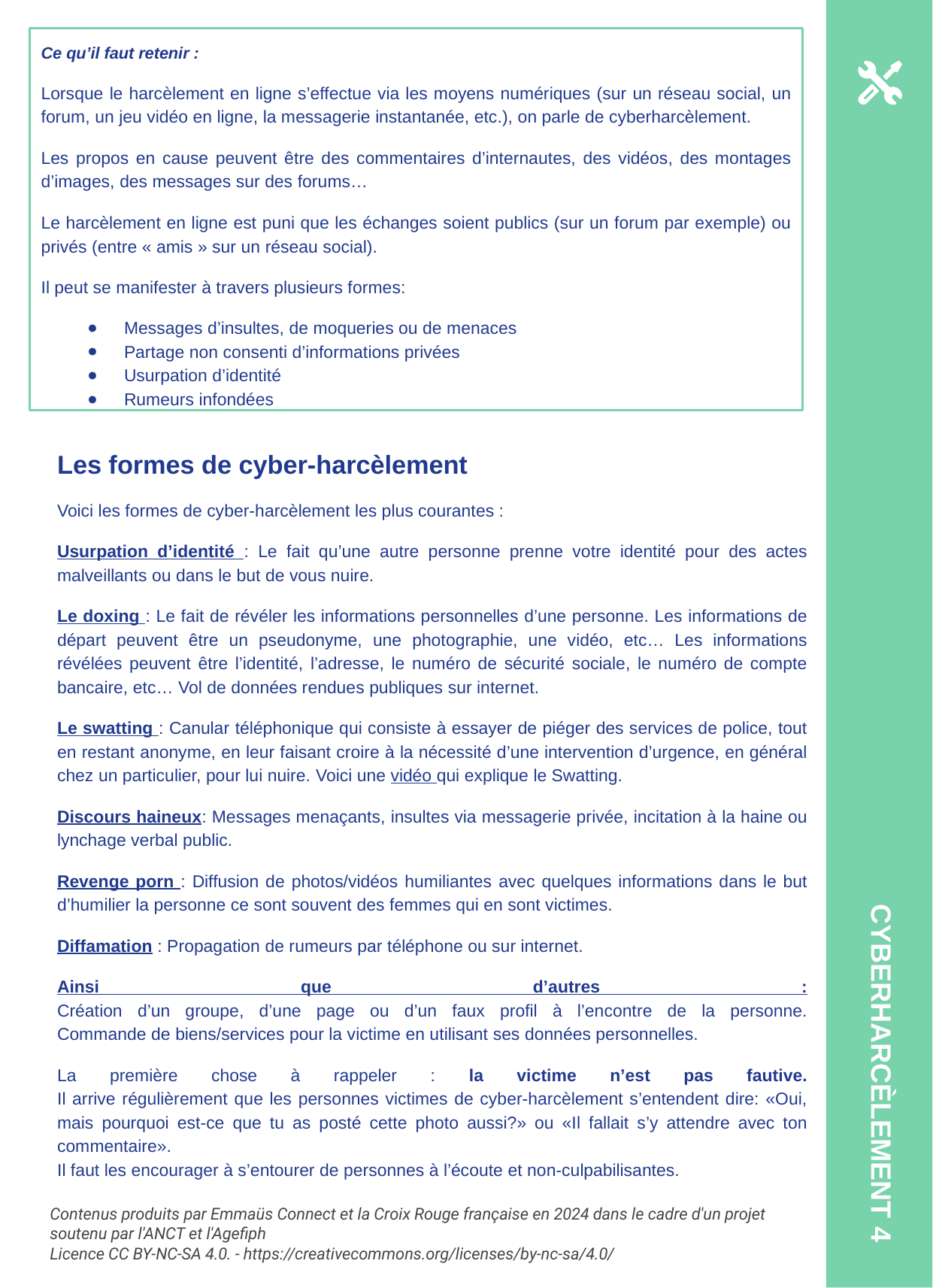

Ce qu’il faut retenir :
Lorsque le harcèlement en ligne s’effectue via les moyens numériques (sur un réseau social, un forum, un jeu vidéo en ligne, la messagerie instantanée, etc.), on parle de cyberharcèlement.
Les propos en cause peuvent être des commentaires d’internautes, des vidéos, des montages d’images, des messages sur des forums…
Le harcèlement en ligne est puni que les échanges soient publics (sur un forum par exemple) ou privés (entre « amis » sur un réseau social).
Il peut se manifester à travers plusieurs formes:
Messages d’insultes, de moqueries ou de menaces
Partage non consenti d’informations privées
Usurpation d’identité
Rumeurs infondées

Les formes de cyber-harcèlement
Voici les formes de cyber-harcèlement les plus courantes :
Usurpation d’identité : Le fait qu’une autre personne prenne votre identité pour des actes malveillants ou dans le but de vous nuire.
Le doxing : Le fait de révéler les informations personnelles d’une personne. Les informations de départ peuvent être un pseudonyme, une photographie, une vidéo, etc… Les informations révélées peuvent être l’identité, l’adresse, le numéro de sécurité sociale, le numéro de compte bancaire, etc… Vol de données rendues publiques sur internet.
Le swatting : Canular téléphonique qui consiste à essayer de piéger des services de police, tout en restant anonyme, en leur faisant croire à la nécessité d’une intervention d’urgence, en général chez un particulier, pour lui nuire. Voici une vidéo qui explique le Swatting.
Discours haineux: Messages menaçants, insultes via messagerie privée, incitation à la haine ou lynchage verbal public.
Revenge porn : Diffusion de photos/vidéos humiliantes avec quelques informations dans le but d’humilier la personne ce sont souvent des femmes qui en sont victimes.
Diffamation : Propagation de rumeurs par téléphone ou sur internet.
Ainsi que d’autres :
Création d’un groupe, d’une page ou d’un faux profil à l’encontre de la personne.
Commande de biens/services pour la victime en utilisant ses données personnelles.
La première chose à rappeler : la victime n’est pas fautive.
Il arrive régulièrement que les personnes victimes de cyber-harcèlement s’entendent dire: «Oui, mais pourquoi est-ce que tu as posté cette photo aussi?» ou «Il fallait s’y attendre avec ton commentaire».
Il faut les encourager à s’entourer de personnes à l’écoute et non-culpabilisantes.
CYBERHARCÈLEMENT 4